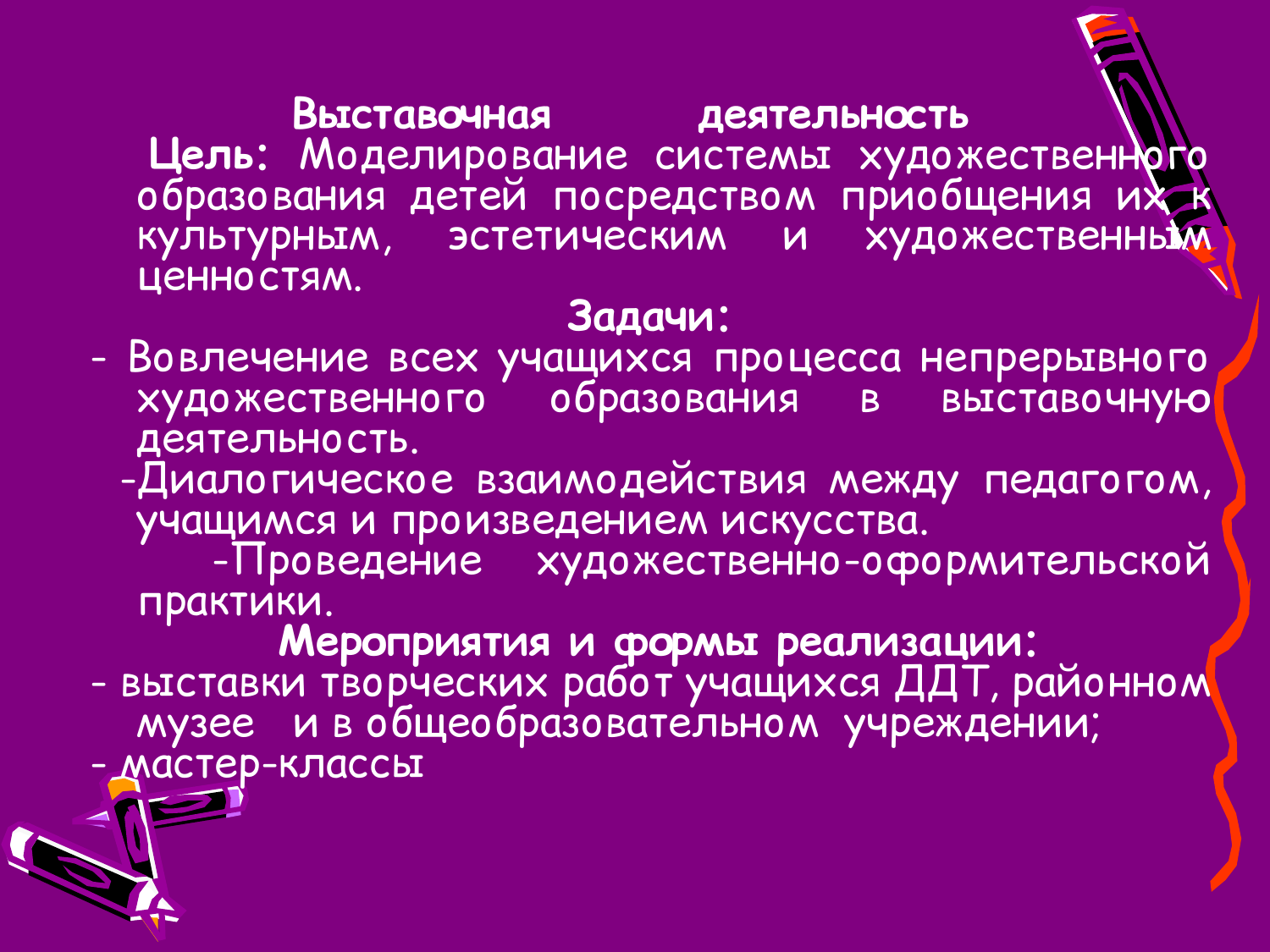

Выставочная        деятельность
   Цель: Моделирование системы художественного образования детей посредством приобщения их к культурным, эстетическим и художественным ценностям.
   Задачи:
  - Вовлечение всех учащихся процесса непрерывного художественного образования в выставочную деятельность.
   -Диалогическое взаимодействия между педагогом, учащимся и произведением искусства.
   -Проведение художественно-оформительской практики.
   Мероприятия и формы реализации:
   - выставки творческих работ учащихся ДДТ, районном музее   и в общеобразовательном  учреждении;
   - мастер-классы